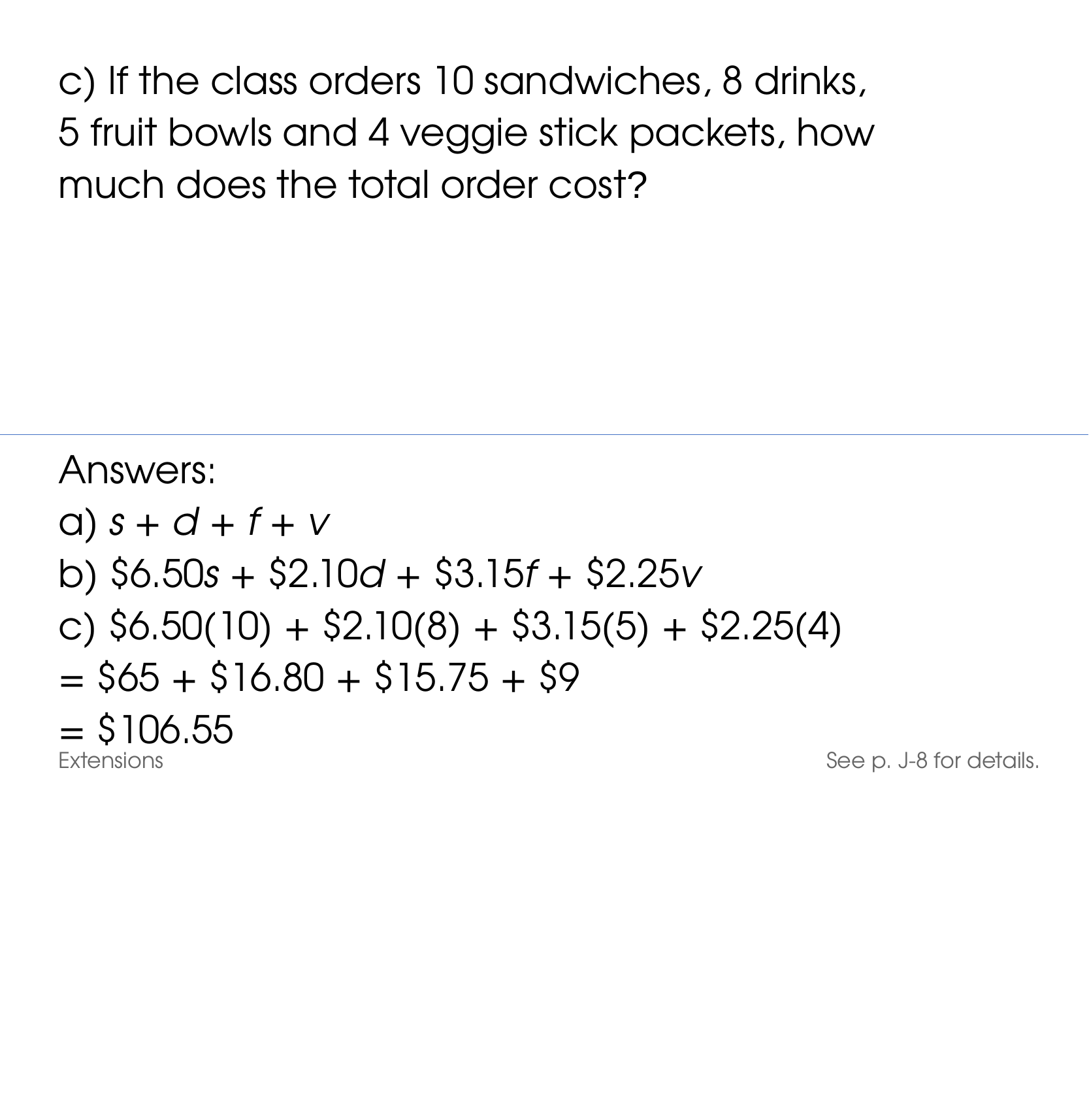

c) If the class orders 10 sandwiches, 8 drinks, 5 fruit bowls and 4 veggie stick packets, how much does the total order cost?
Answers:
​a) s + d + f + v
b) $6.50s + $2.10d + $3.15f + $2.25v
c) $6.50(10) + $2.10(8) + $3.15(5) + $2.25(4)
= $65 + $16.80 + $15.75 + $9
​= $106.55
Extensions
See p. J-8 for details.